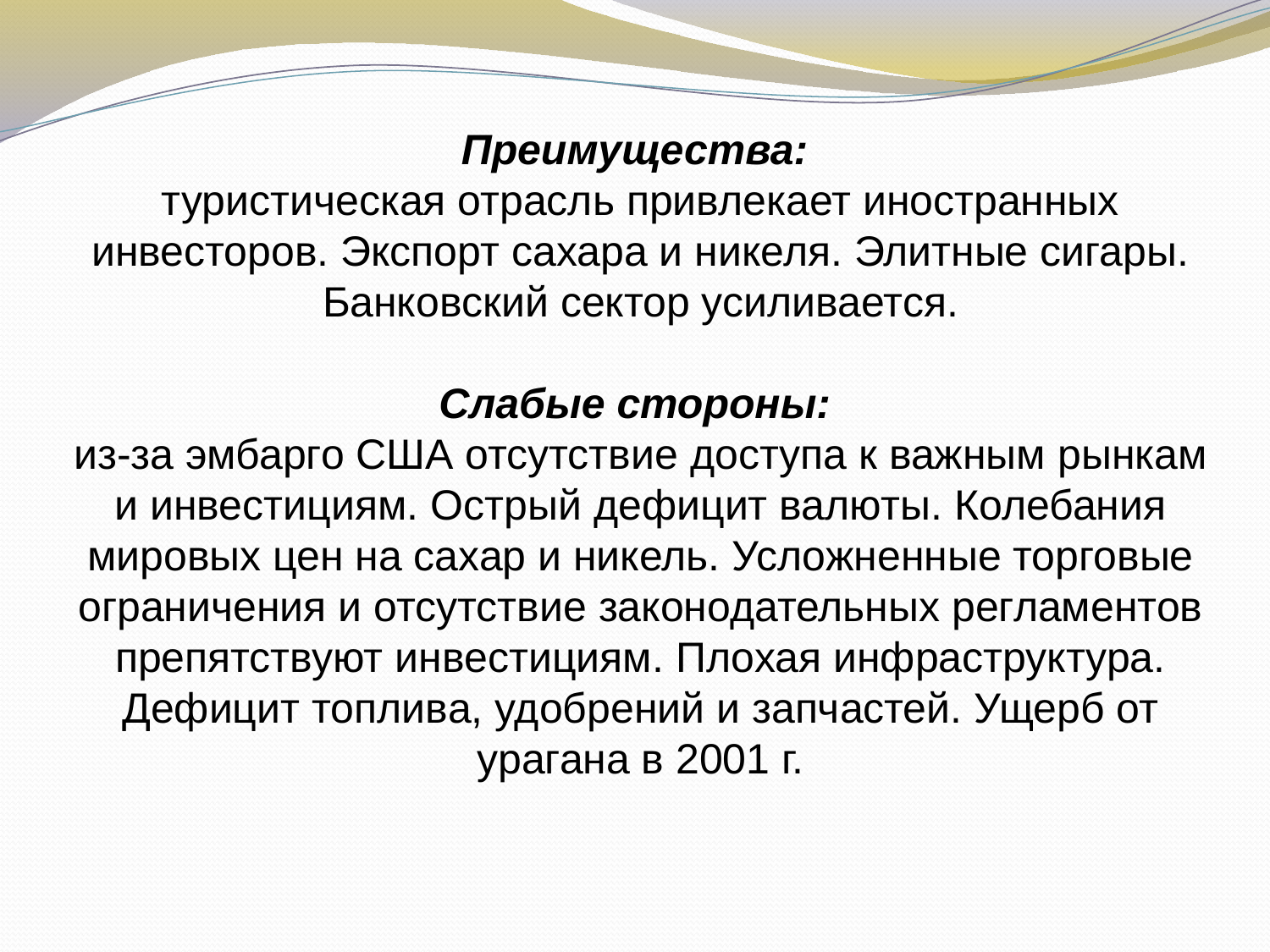

Преимущества:
туристическая отрасль привлекает иностранных инвесторов. Экспорт сахара и никеля. Элитные сигары. Банковский сектор усиливается.

Слабые стороны:
из-за эмбарго США отсутствие доступа к важным рынкам и инвестициям. Острый дефицит валюты. Колебания мировых цен на сахар и никель. Усложненные торговые ограничения и отсутствие законодательных регламентов препятствуют инвестициям. Плохая инфраструктура. Дефицит топлива, удобрений и запчастей. Ущерб от урагана в 2001 г.